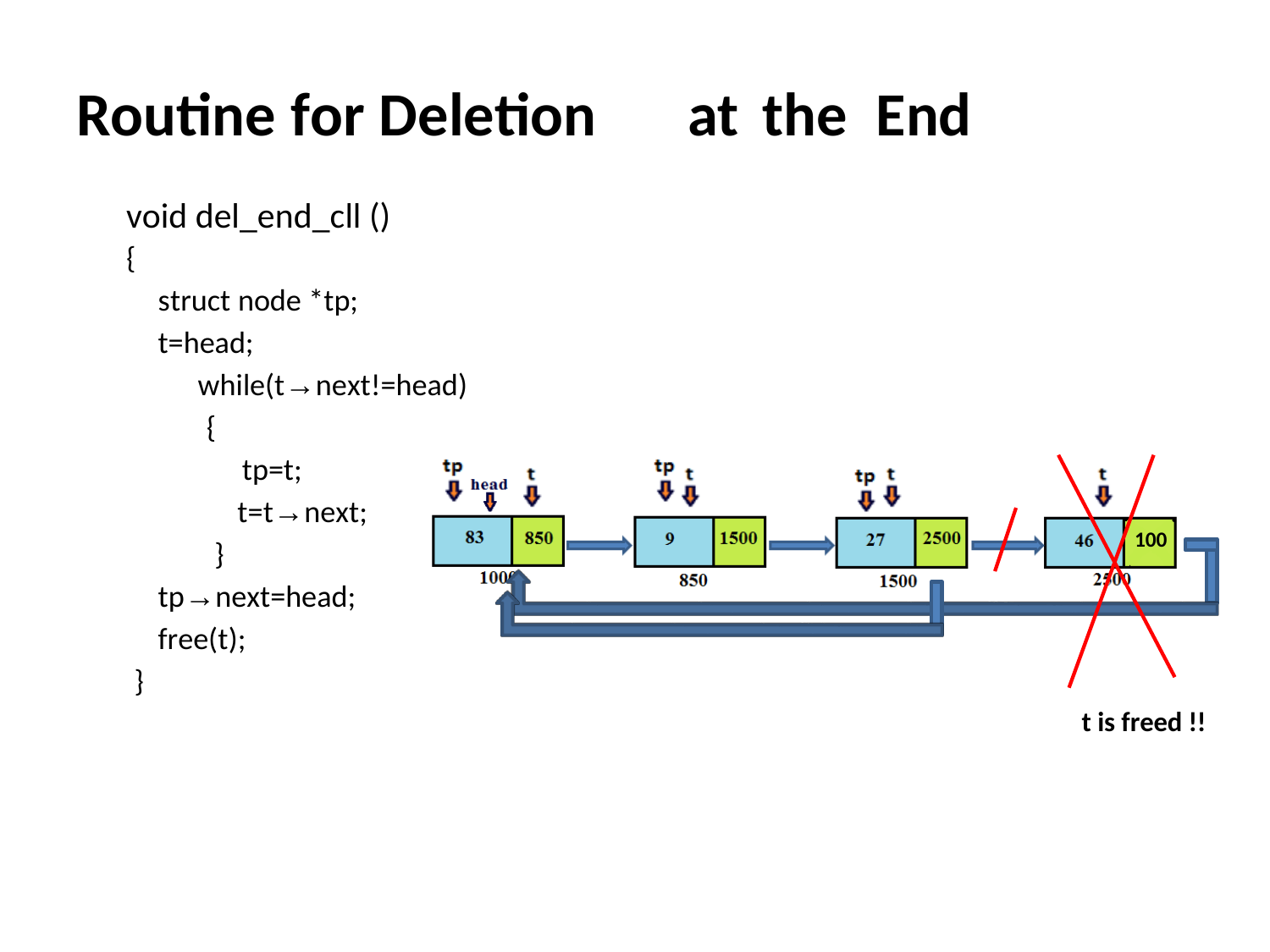

Routine for Deletion
void del_end_cll ()
{
struct node *tp;
t=head;
while(t→next!=head)
{
tp=t;
t=t→next;
}
tp→next=head;
free(t);
}
at
the
End

100

t is freed !!